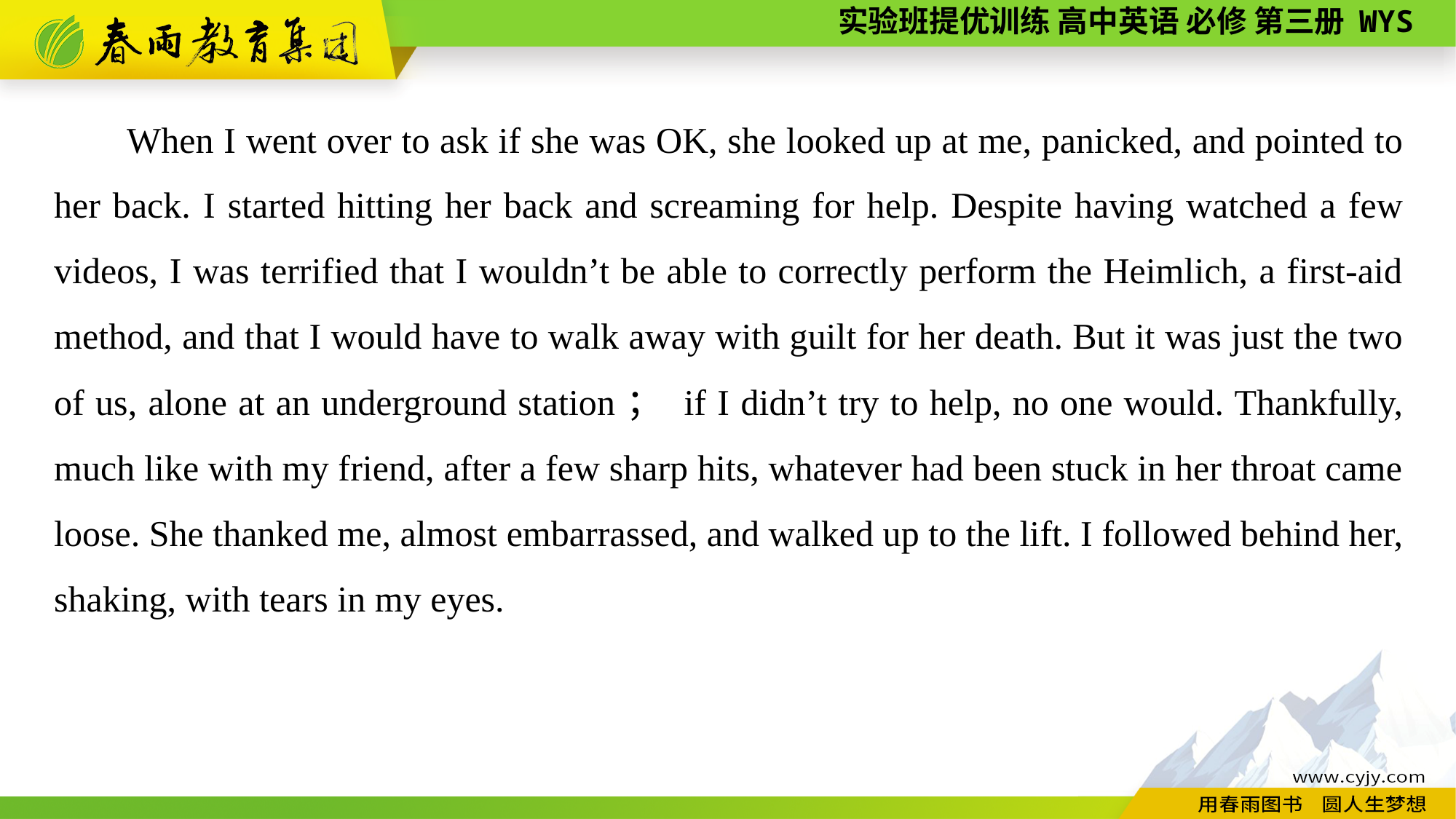

When I went over to ask if she was OK, she looked up at me, panicked, and pointed to her back. I started hitting her back and screaming for help. Despite having watched a few videos, I was terrified that I wouldn’t be able to correctly perform the Heimlich, a first-aid method, and that I would have to walk away with guilt for her death. But it was just the two of us, alone at an underground station； if I didn’t try to help, no one would. Thankfully, much like with my friend, after a few sharp hits, whatever had been stuck in her throat came loose. She thanked me, almost embarrassed, and walked up to the lift. I followed behind her, shaking, with tears in my eyes.